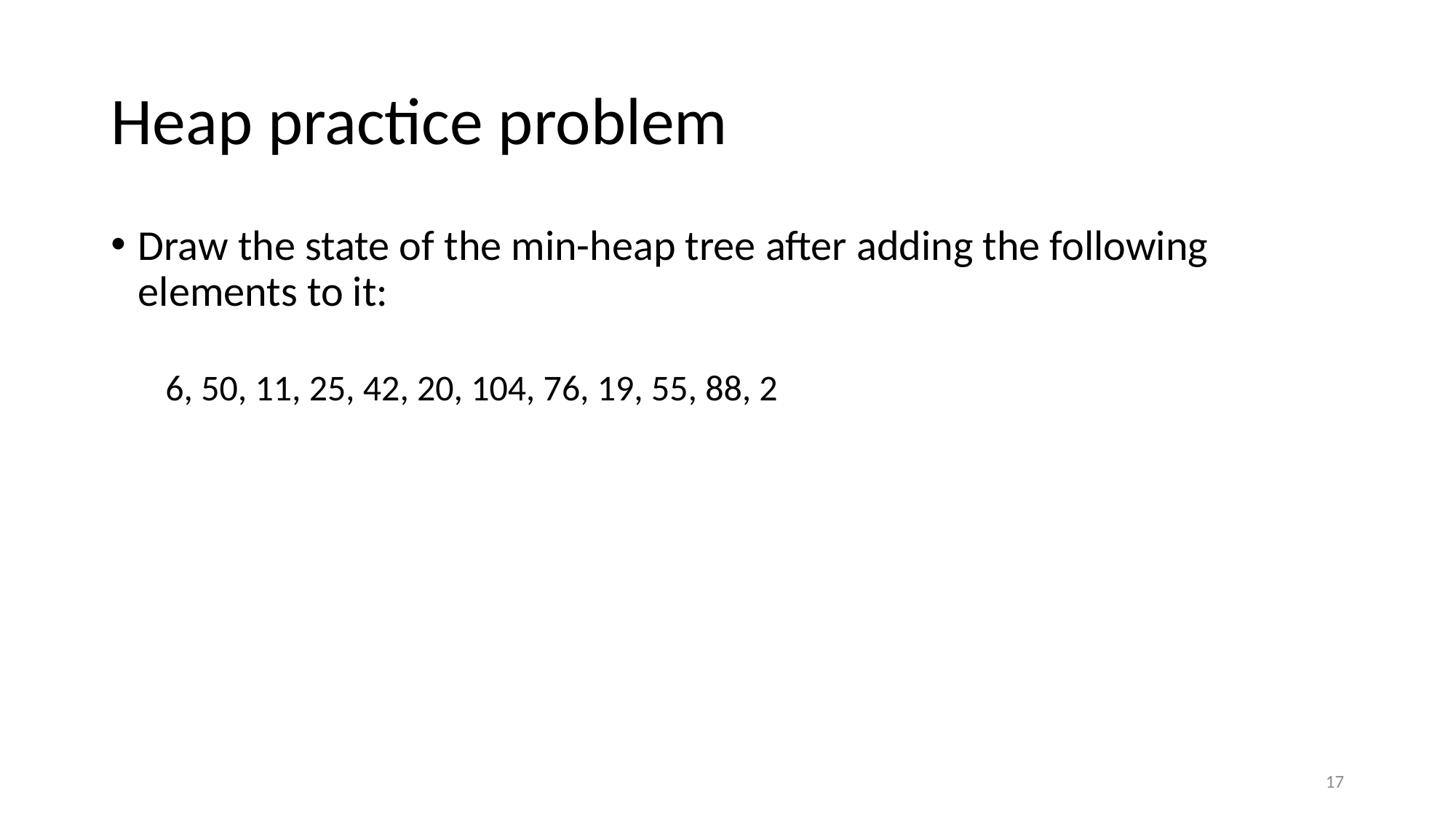

# Heap practice problem
Draw the state of the min-heap tree after adding the following elements to it:

6, 50, 11, 25, 42, 20, 104, 76, 19, 55, 88, 2
17